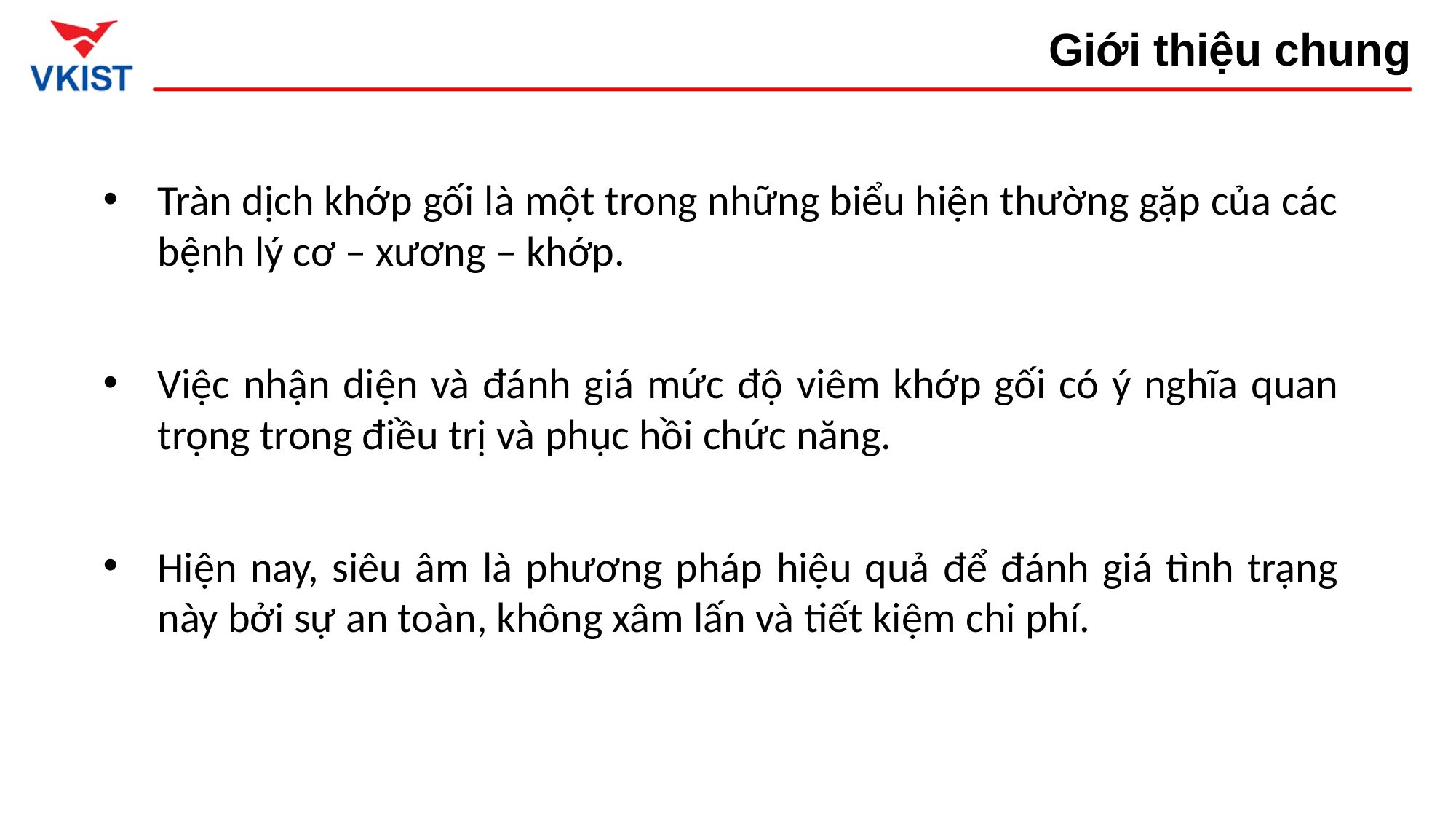

# Giới thiệu chung
Tràn dịch khớp gối là một trong những biểu hiện thường gặp của các bệnh lý cơ – xương – khớp.

Việc nhận diện và đánh giá mức độ viêm khớp gối có ý nghĩa quan trọng trong điều trị và phục hồi chức năng.

Hiện nay, siêu âm là phương pháp hiệu quả để đánh giá tình trạng này bởi sự an toàn, không xâm lấn và tiết kiệm chi phí.